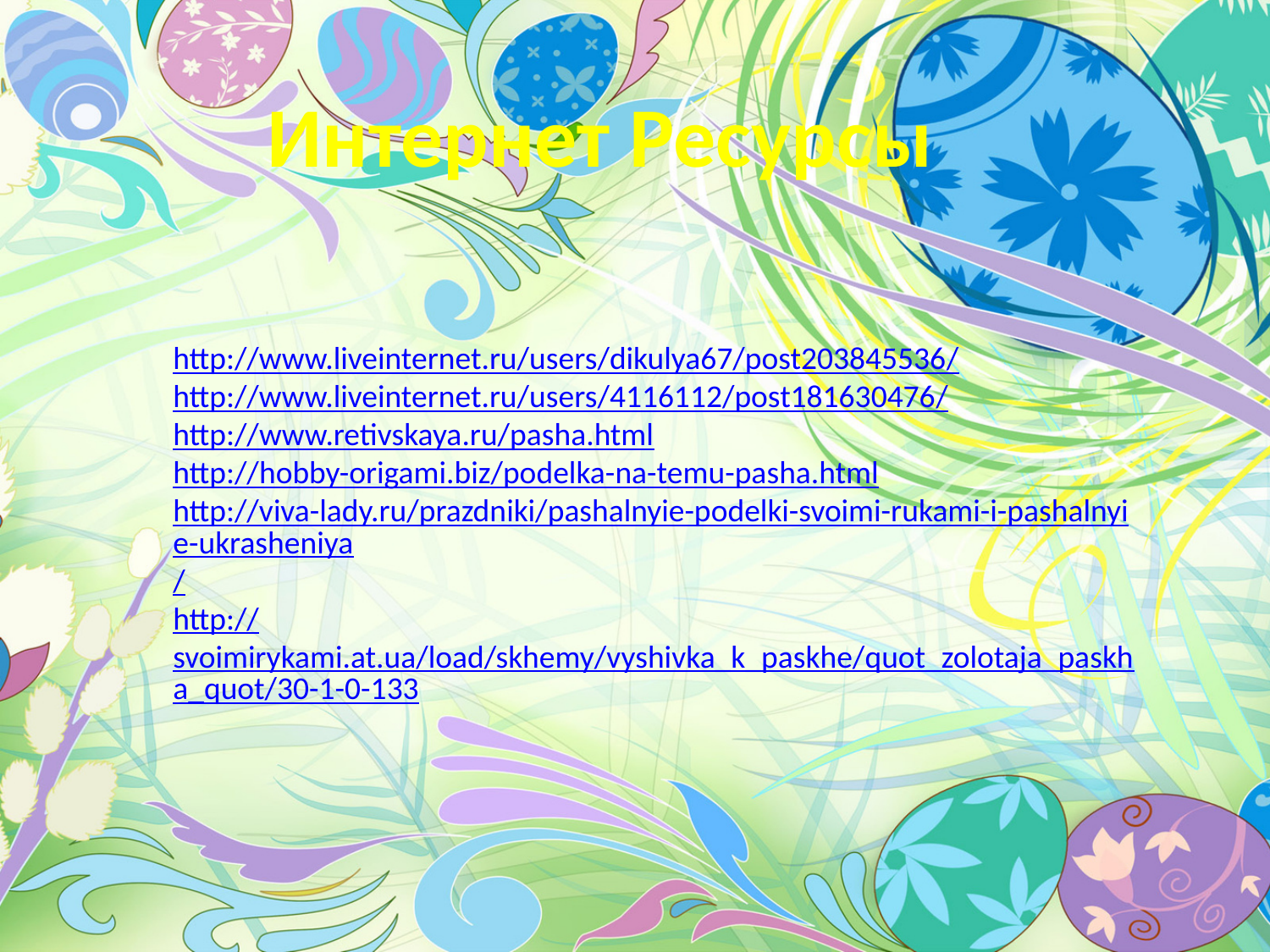

Интернет Ресурсы
http://www.liveinternet.ru/users/dikulya67/post203845536/
http://www.liveinternet.ru/users/4116112/post181630476/
http://www.retivskaya.ru/pasha.html
http://hobby-origami.biz/podelka-na-temu-pasha.html
http://viva-lady.ru/prazdniki/pashalnyie-podelki-svoimi-rukami-i-pashalnyie-ukrasheniya/
http://svoimirykami.at.ua/load/skhemy/vyshivka_k_paskhe/quot_zolotaja_paskha_quot/30-1-0-133